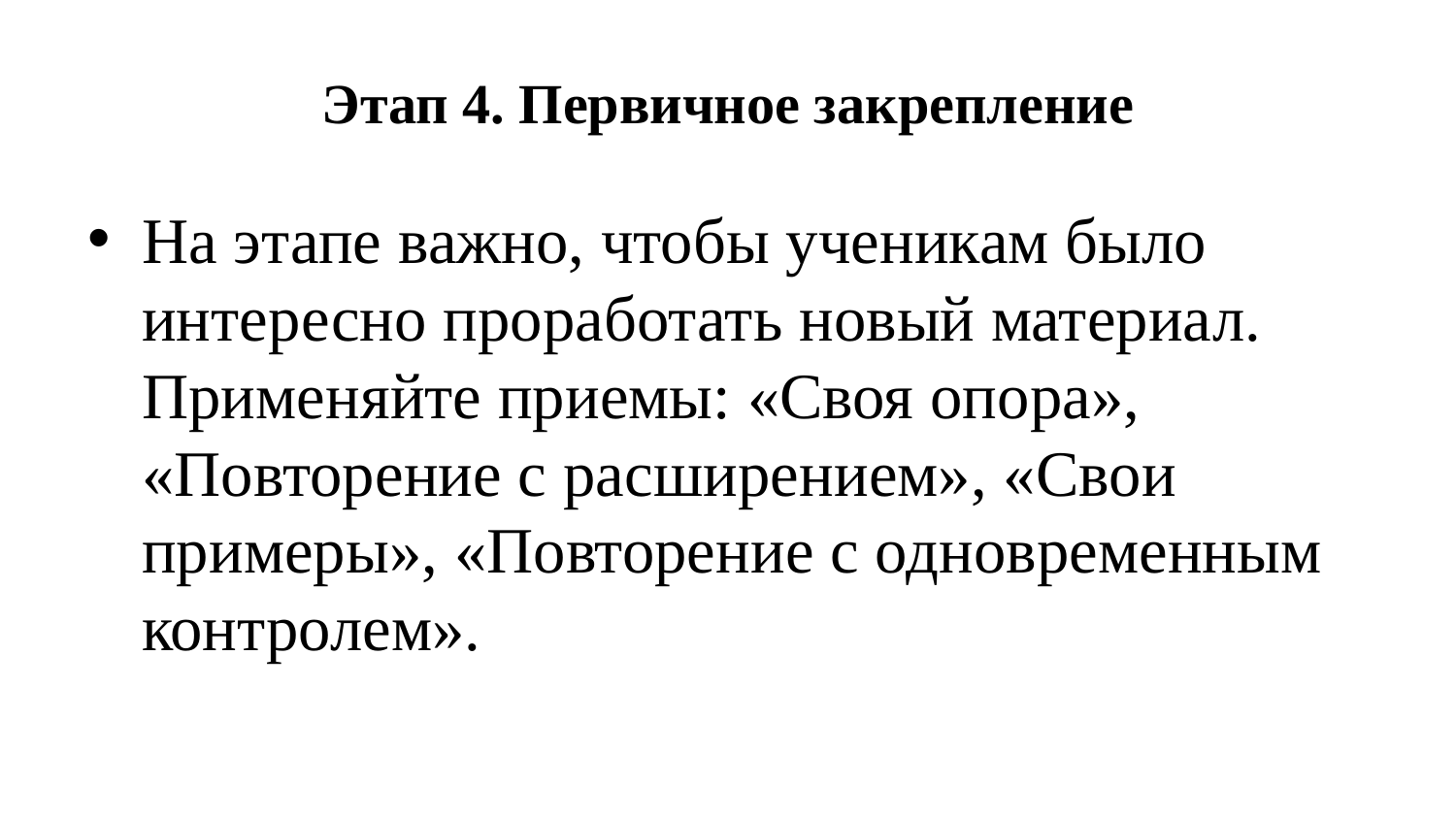

# Этап 4. Первичное закрепление
На этапе важно, чтобы ученикам было интересно проработать новый материал. Применяйте приемы: «Своя опора», «Повторение с расширением», «Свои примеры», «Повторение с одновременным контролем».